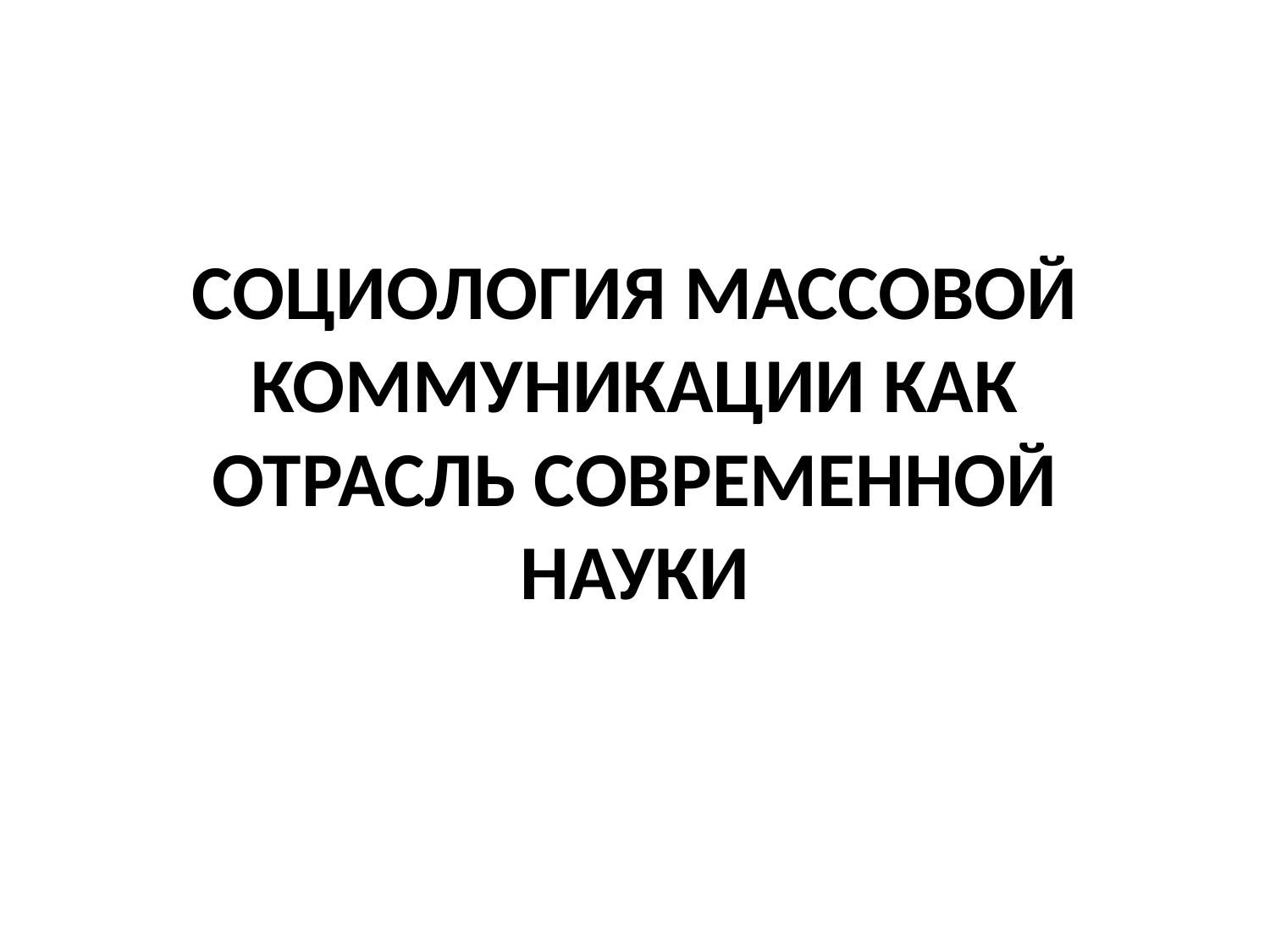

# СОЦИОЛОГИЯ МАССОВОЙ КОММУНИКАЦИИ КАК ОТРАСЛЬ СОВРЕМЕННОЙ НАУКИ